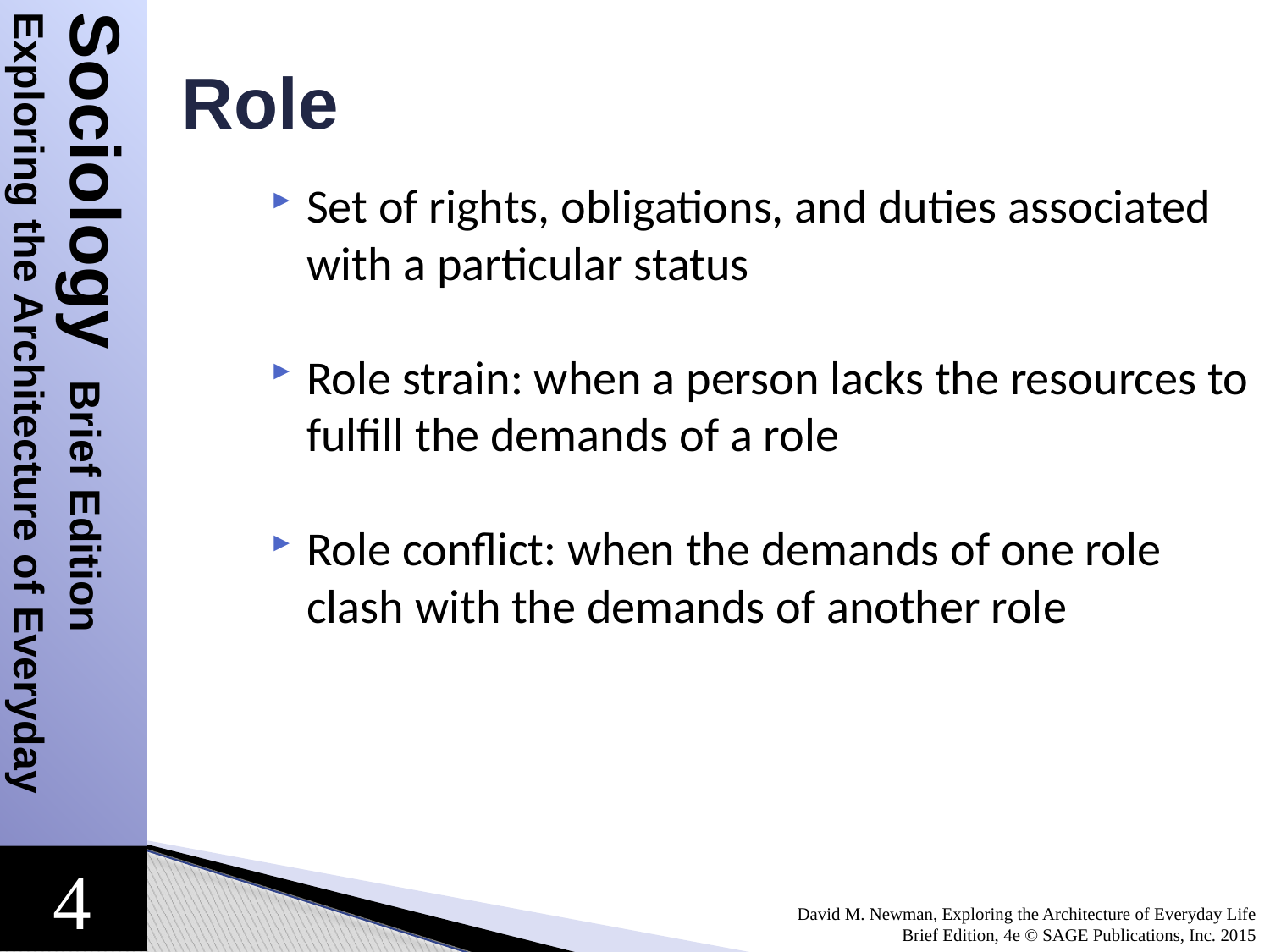

Role
Set of rights, obligations, and duties associated with a particular status

Role strain: when a person lacks the resources to fulfill the demands of a role

Role conflict: when the demands of one role clash with the demands of another role
David M. Newman, Exploring the Architecture of Everyday Life
 Brief Edition, 4e © SAGE Publications, Inc. 2015